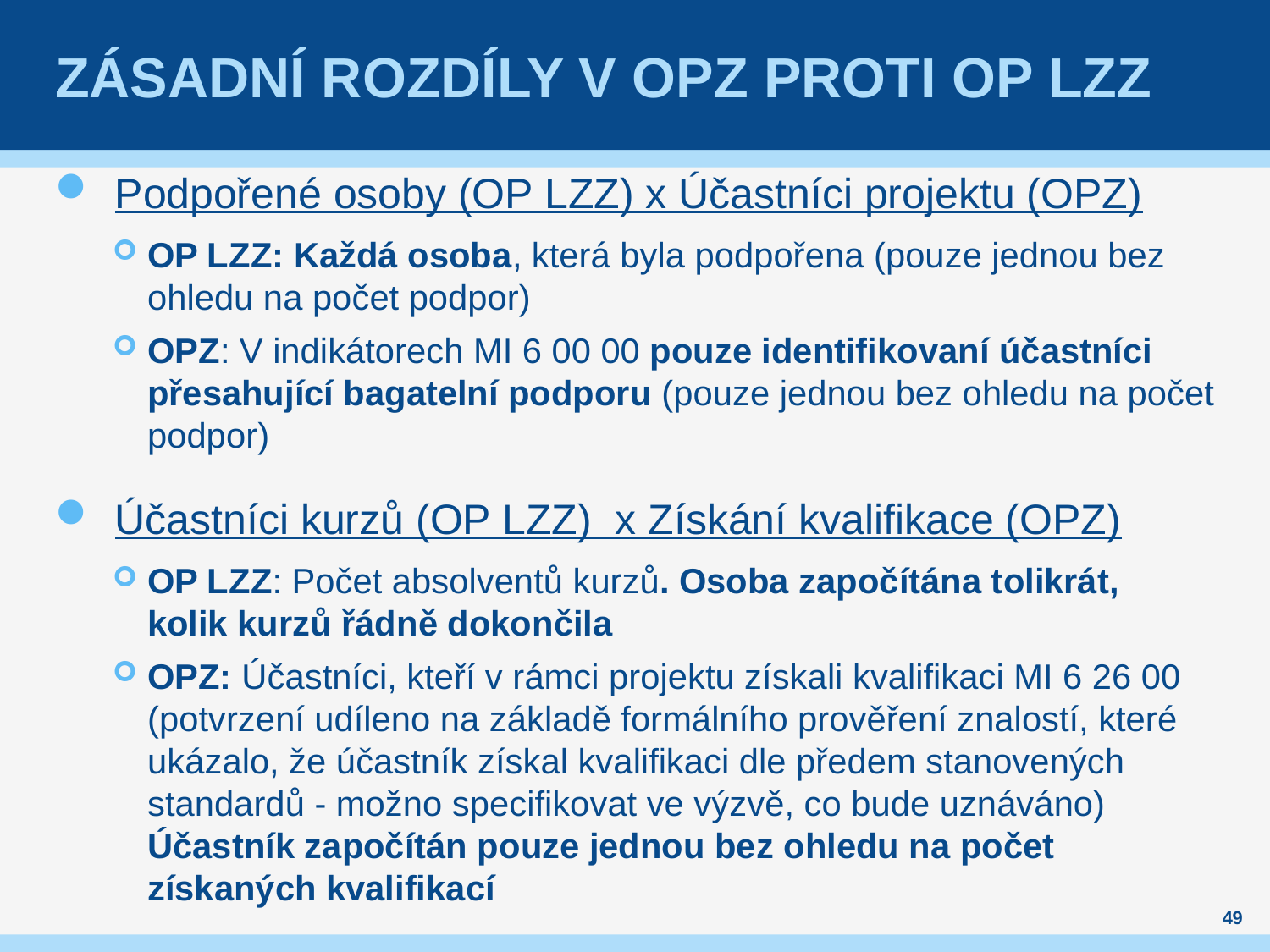

# zásadní rozdíly v OPZ proti OP LZZ
Podpořené osoby (OP LZZ) x Účastníci projektu (OPZ)
OP LZZ: Každá osoba, která byla podpořena (pouze jednou bez ohledu na počet podpor)
OPZ: V indikátorech MI 6 00 00 pouze identifikovaní účastníci přesahující bagatelní podporu (pouze jednou bez ohledu na počet podpor)
Účastníci kurzů (OP LZZ)  x Získání kvalifikace (OPZ)
OP LZZ: Počet absolventů kurzů. Osoba započítána tolikrát,   kolik kurzů řádně dokončila
OPZ: Účastníci, kteří v rámci projektu získali kvalifikaci MI 6 26 00 (potvrzení udíleno na základě formálního prověření znalostí, které ukázalo, že účastník získal kvalifikaci dle předem stanovených standardů - možno specifikovat ve výzvě, co bude uznáváno)
Účastník započítán pouze jednou bez ohledu na počet získaných kvalifikací

49